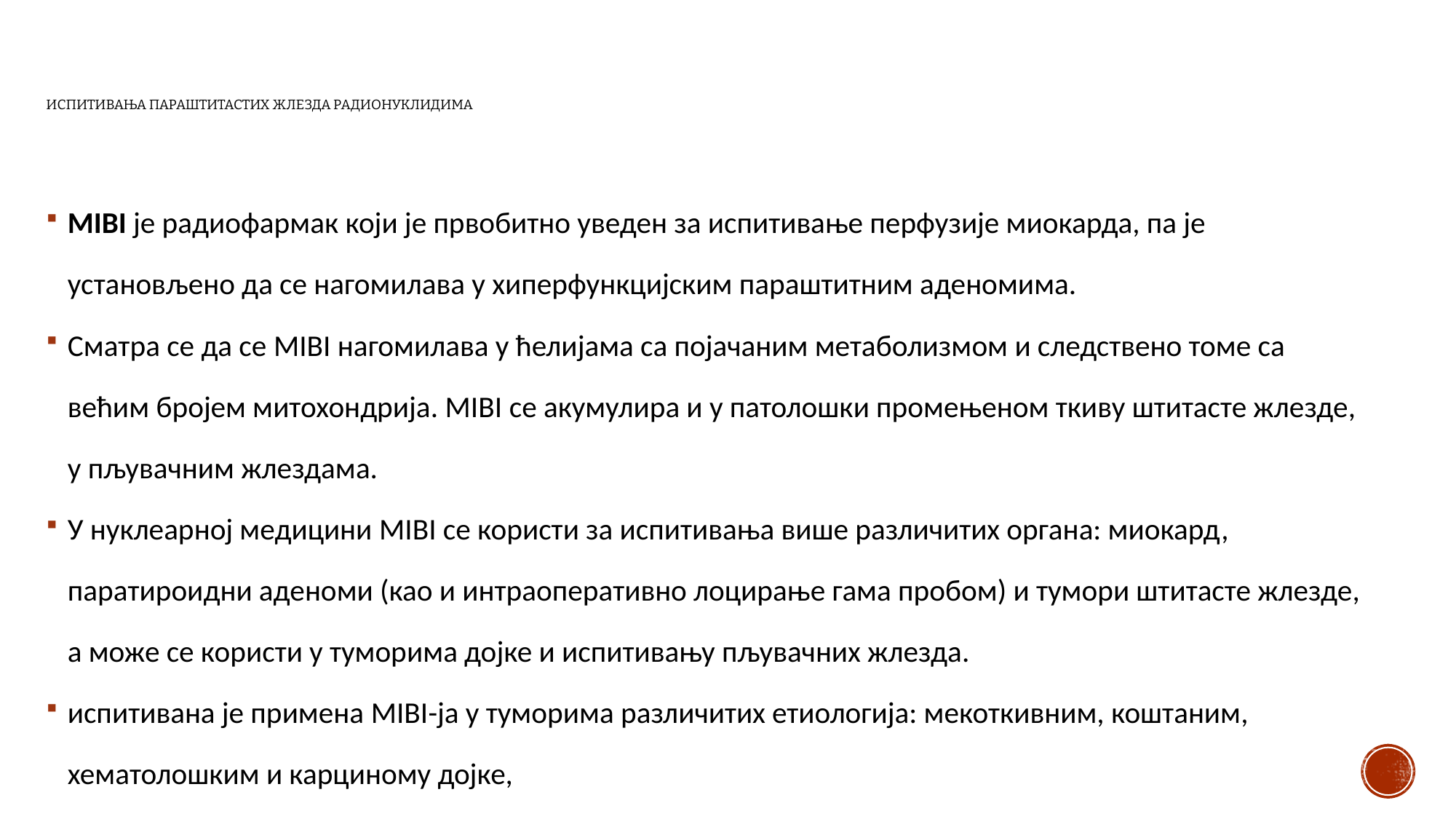

# ИСПИТИВАЊА ПАРАШТИТАСТИХ ЖЛЕЗДА РАДИОНУКЛИДИМА

MIBI је радиофармак који је првобитно уведен за испитивање перфузије миокарда, па је установљено да се нагомилава у хиперфункцијским параштитним аденомима.
Сматра се да се MIBI нагомилава у ћелијама са појачаним метаболизмом и следствено томе са већим бројем митохондрија. MIBI се акумулира и у патолошки промењеном ткиву штитасте жлезде, у пљувачним жлездама.
У нуклеарној медицини MIBI се користи за испитивања више различитих органа: миокард, паратироидни аденоми (као и интраоперативно лоцирање гама пробом) и тумори штитасте жлезде, а може се користи у туморима дојке и испитивању пљувачних жлезда.
испитивана је примена MIBI-ја у туморима различитих етиологија: мекоткивним, коштаним, хематолошким и карциному дојке,